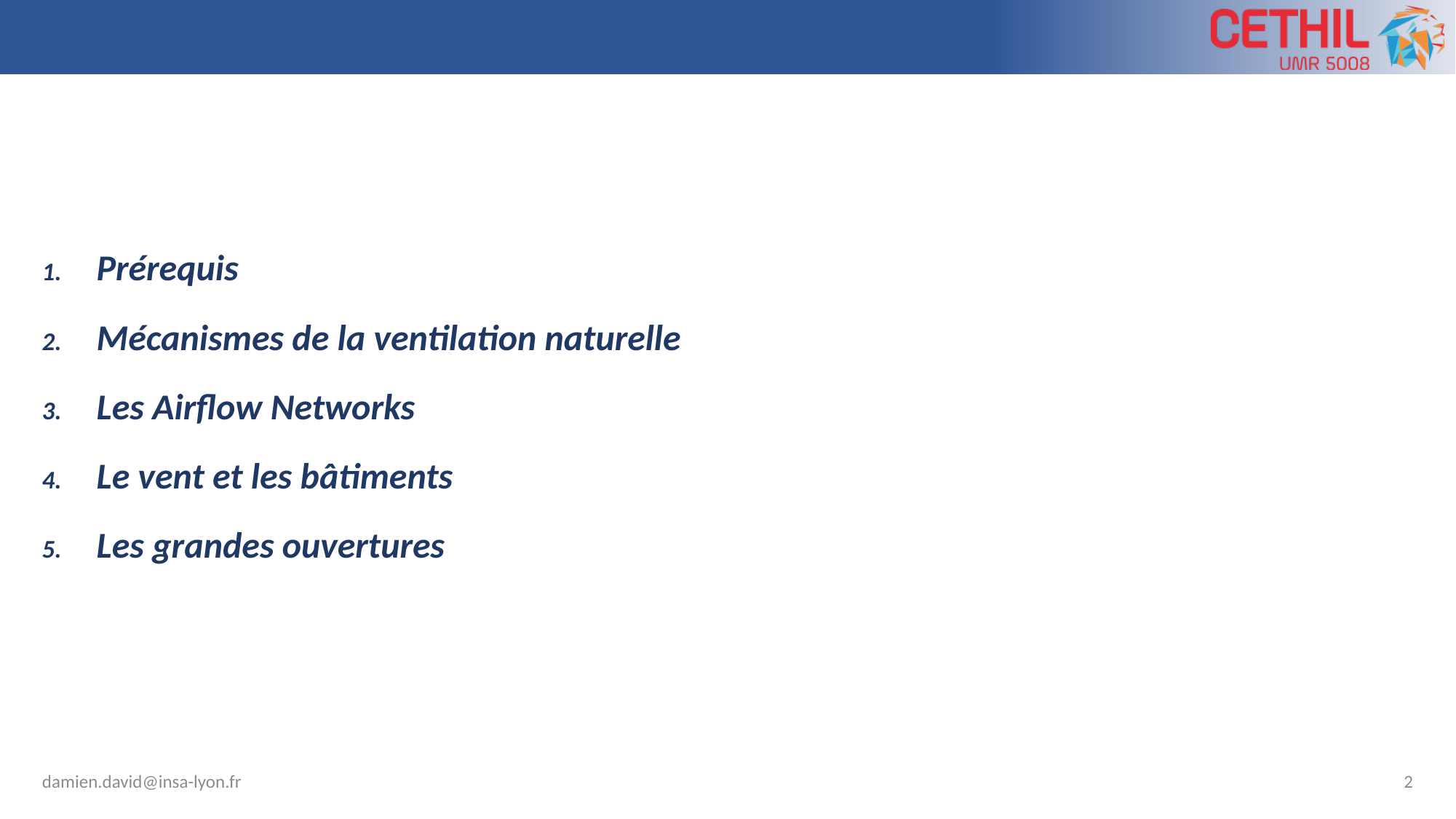

Prérequis
Mécanismes de la ventilation naturelle
Les Airflow Networks
Le vent et les bâtiments
Les grandes ouvertures
damien.david@insa-lyon.fr
2